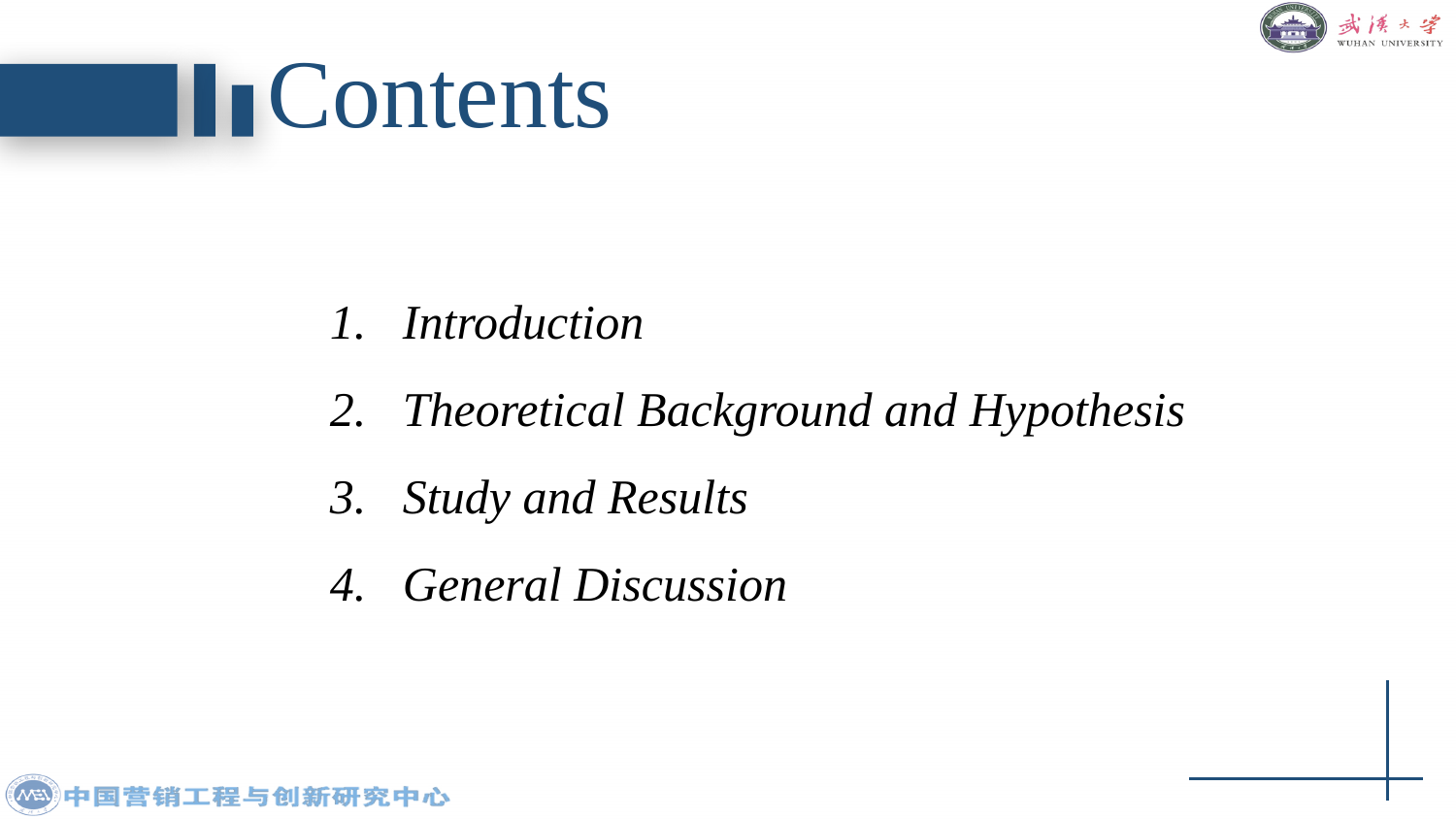

Contents

Introduction
Theoretical Background and Hypothesis
Study and Results
General Discussion